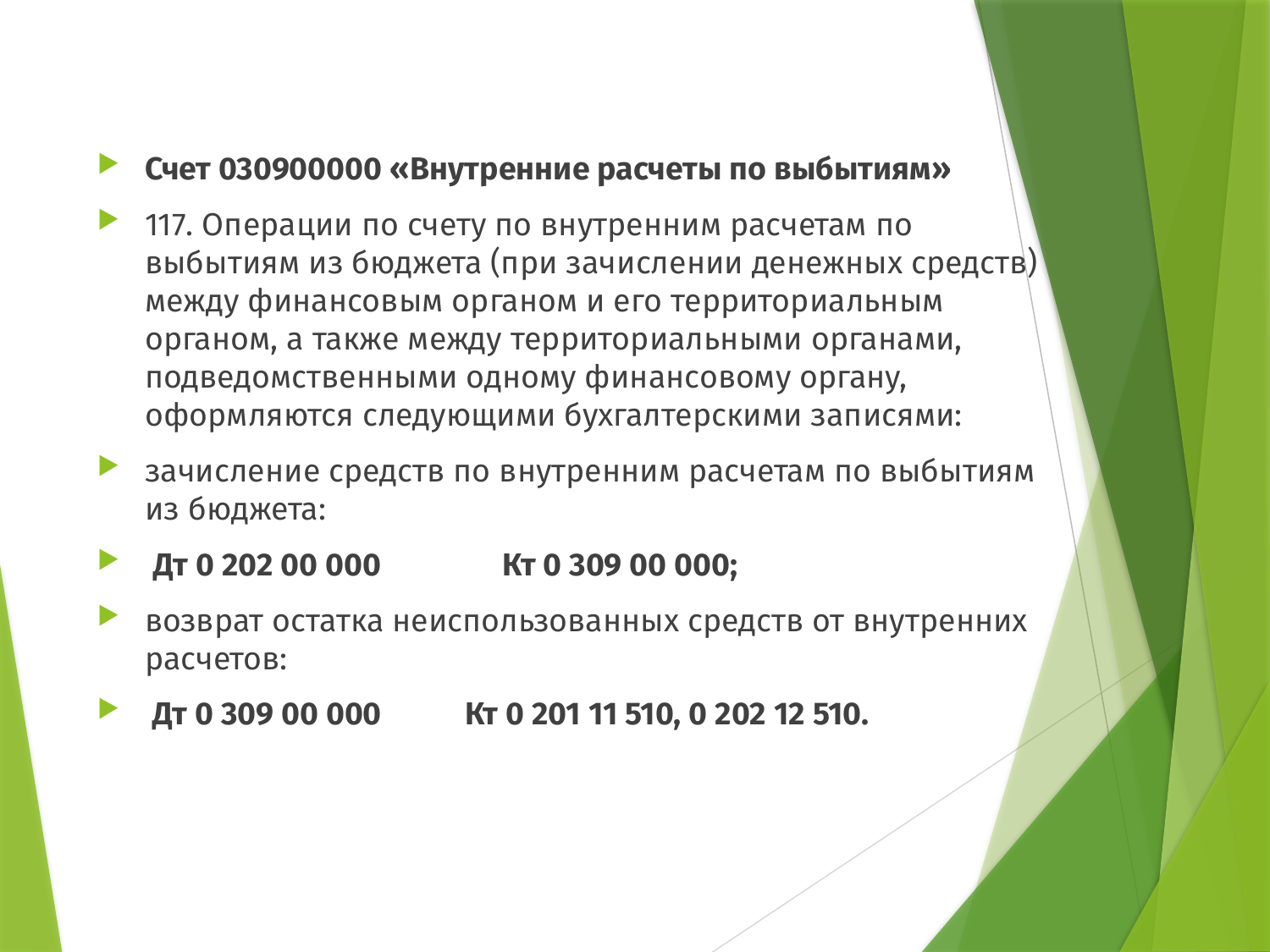

#

Счет 030900000 «Внутренние расчеты по выбытиям»
117. Операции по счету по внутренним расчетам по выбытиям из бюджета (при зачислении денежных средств) между финансовым органом и его территориальным органом, а также между территориальными органами, подведомственными одному финансовому органу, оформляются следующими бухгалтерскими записями:
зачисление средств по внутренним расчетам по выбытиям из бюджета:
 Дт 0 202 00 000                Кт 0 309 00 000;
возврат остатка неиспользованных средств от внутренних расчетов:
 Дт 0 309 00 000           Кт 0 201 11 510, 0 202 12 510.